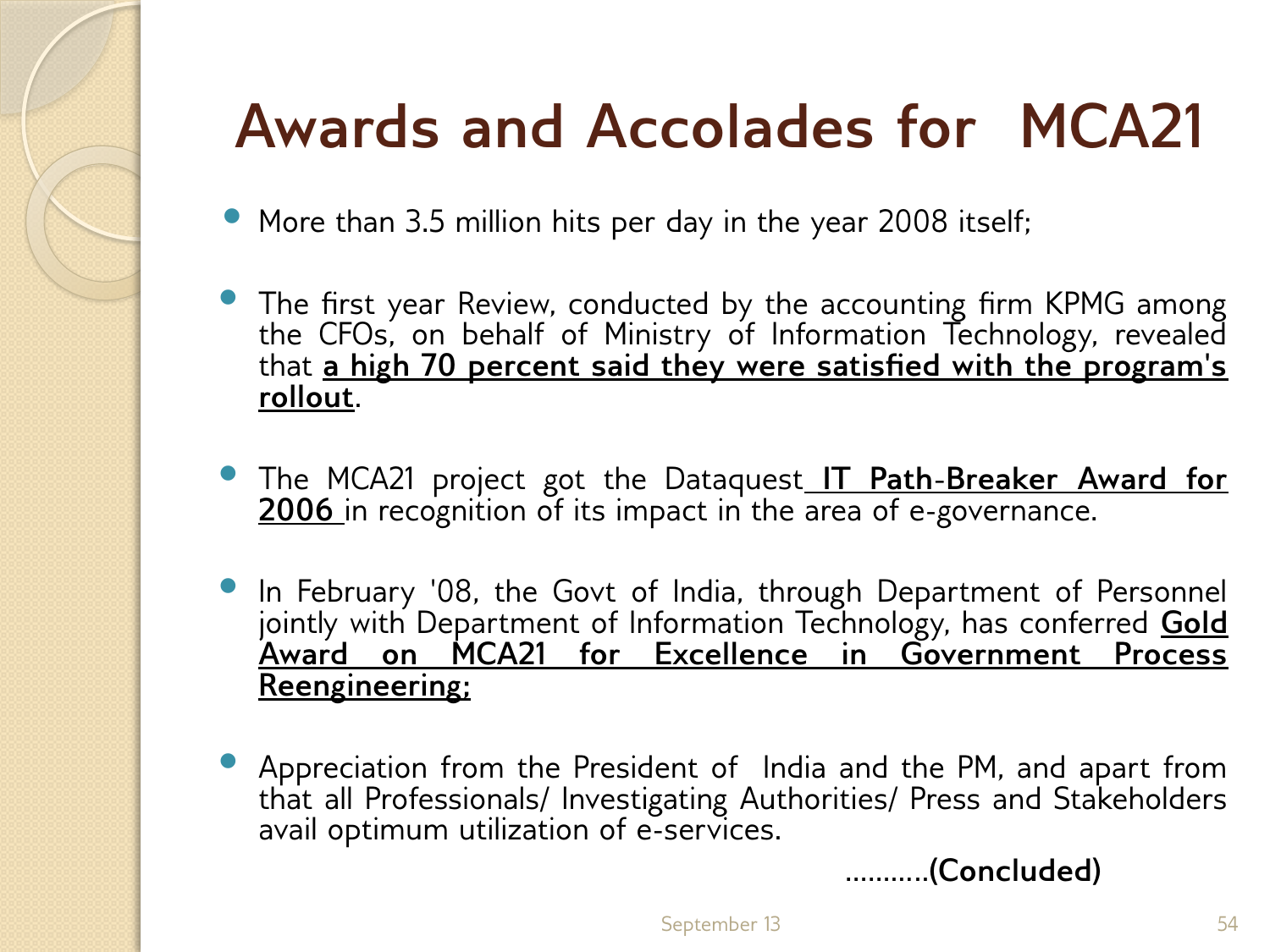

# Awards and Accolades for  MCA21
More than 3.5 million hits per day in the year 2008 itself;

The first year Review, conducted by the accounting firm KPMG among the CFOs, on behalf of Ministry of Information Technology, revealed that a high 70 percent said they were satisfied with the program's rollout.

The MCA21 project got the Dataquest IT Path-Breaker Award for 2006 in recognition of its impact in the area of e-governance.

In February '08, the Govt of India, through Department of Personnel jointly with Department of Information Technology, has conferred Gold Award on MCA21 for Excellence in Government Process Reengineering;

Appreciation from the President of  India and the PM, and apart from that all Professionals/ Investigating Authorities/ Press and Stakeholders avail optimum utilization of e-services.
                                                                ………..(Concluded)

September 13
54